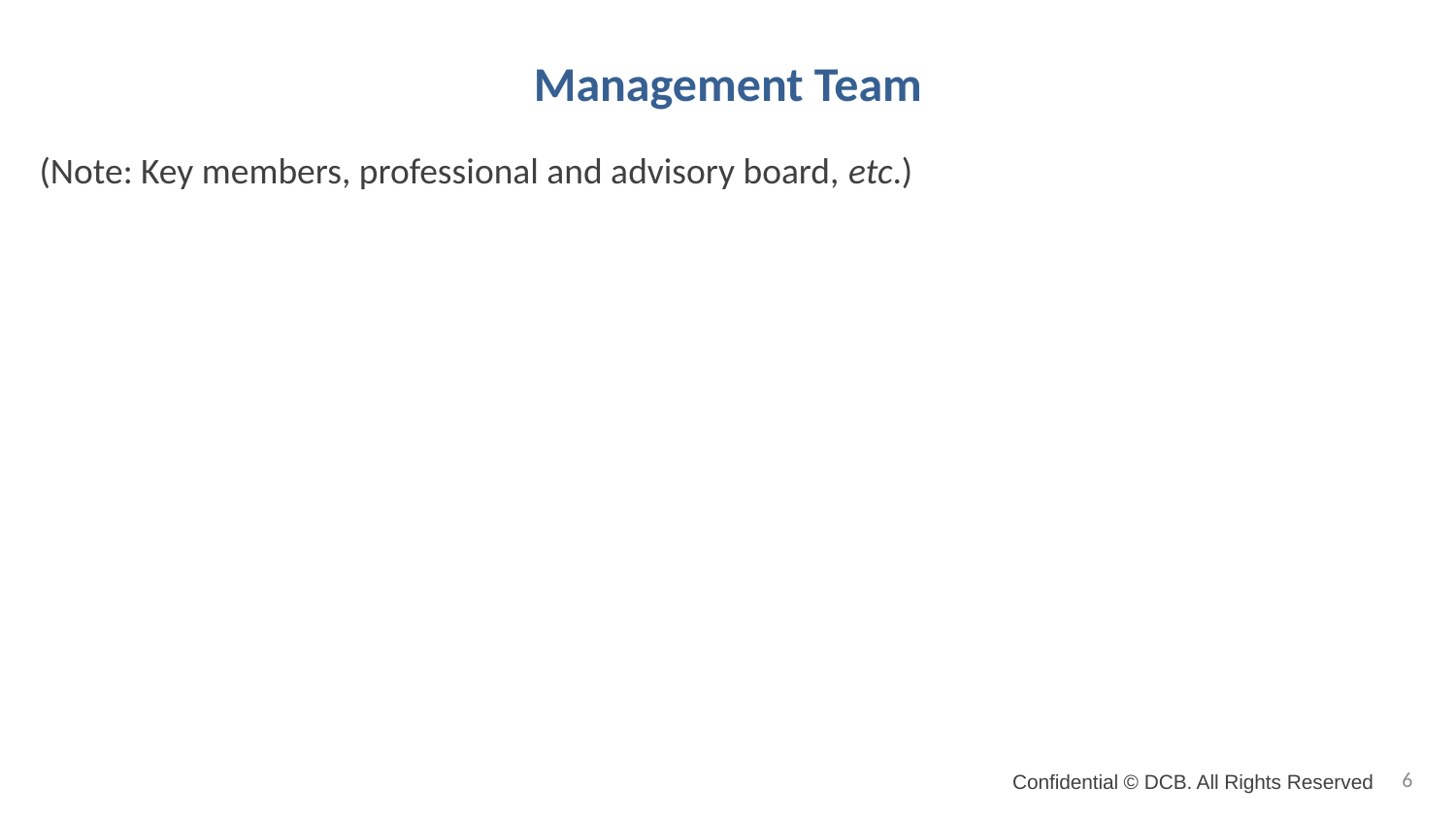

# Management Team
(Note: Key members, professional and advisory board, etc.)
6